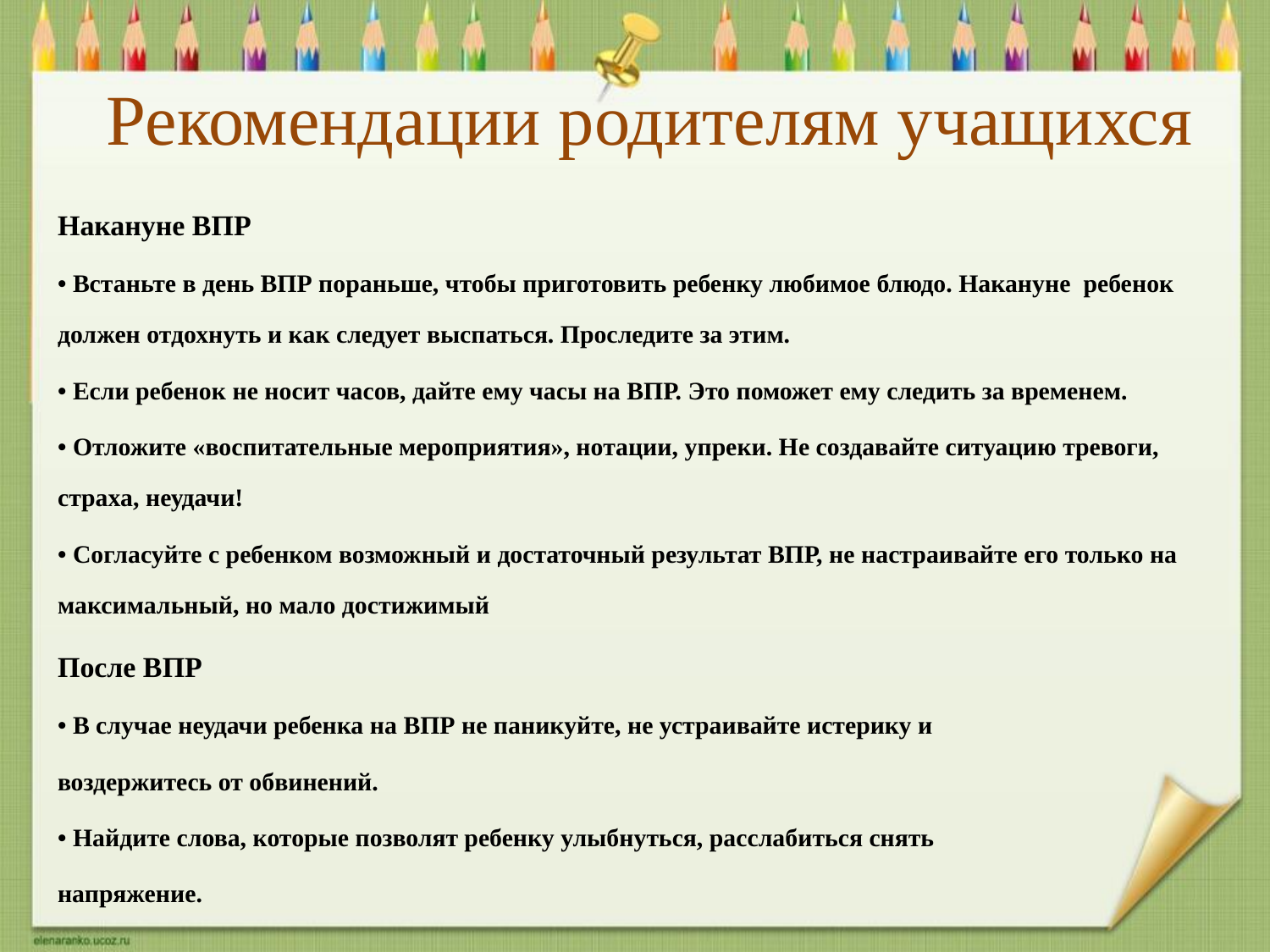

# Рекомендации родителям учащихся
Накануне ВПР
• Встаньте в день ВПР пораньше, чтобы приготовить ребенку любимое блюдо. Накануне  ребенок должен отдохнуть и как следует выспаться. Проследите за этим.
• Если ребенок не носит часов, дайте ему часы на ВПР. Это поможет ему следить за временем.
• Отложите «воспитательные мероприятия», нотации, упреки. Не создавайте ситуацию тревоги, страха, неудачи!
• Согласуйте с ребенком возможный и достаточный результат ВПР, не настраивайте его только на максимальный, но мало достижимый
После ВПР
• В случае неудачи ребенка на ВПР не паникуйте, не устраивайте истерику и
воздержитесь от обвинений.
• Найдите слова, которые позволят ребенку улыбнуться, расслабиться снять
напряжение.